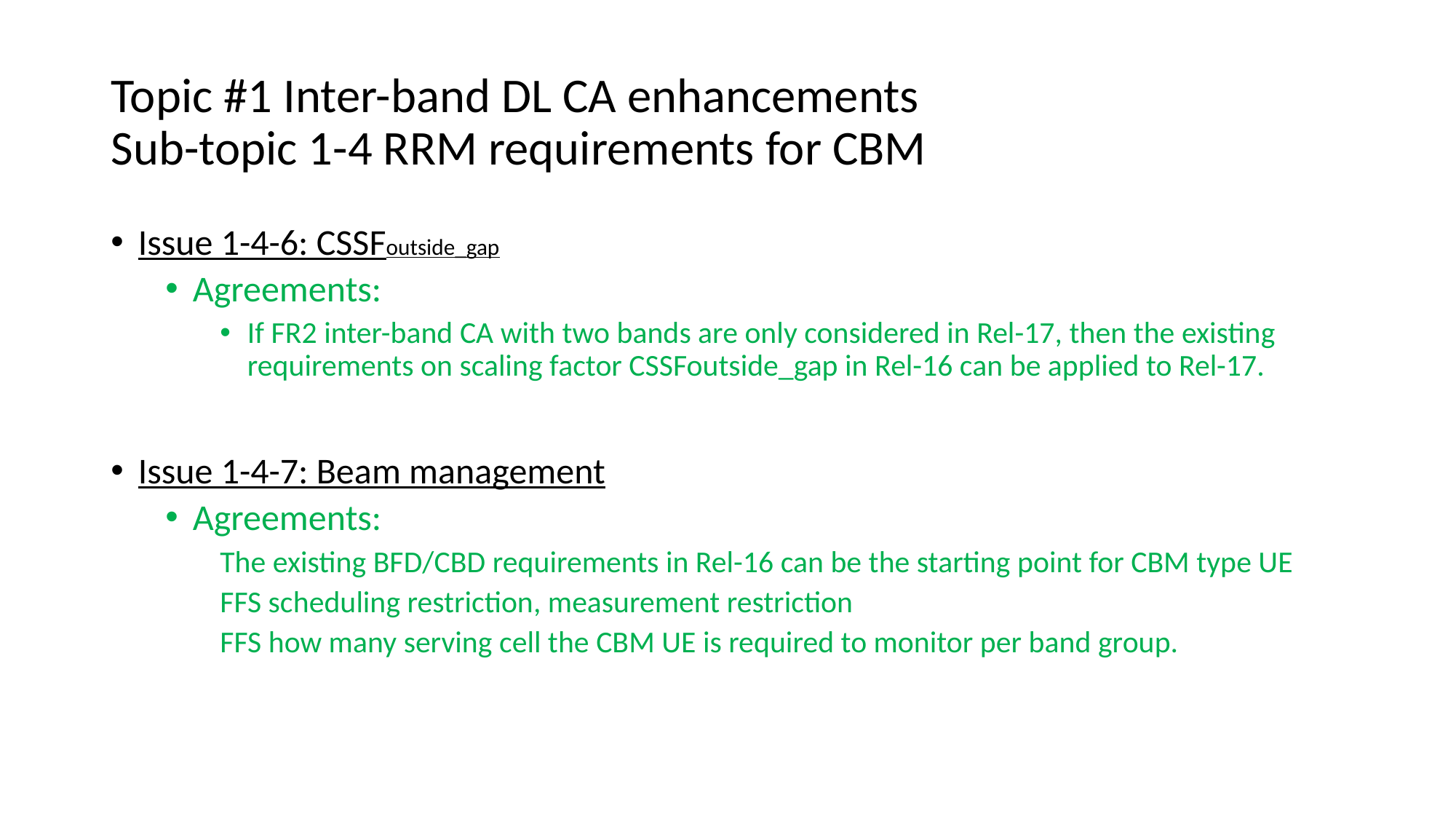

# Topic #1 Inter-band DL CA enhancements Sub-topic 1-4 RRM requirements for CBM
Issue 1-4-6: CSSFoutside_gap
Agreements:
If FR2 inter-band CA with two bands are only considered in Rel-17, then the existing requirements on scaling factor CSSFoutside_gap in Rel-16 can be applied to Rel-17.

Issue 1-4-7: Beam management
Agreements:
The existing BFD/CBD requirements in Rel-16 can be the starting point for CBM type UE
FFS scheduling restriction, measurement restriction
FFS how many serving cell the CBM UE is required to monitor per band group.